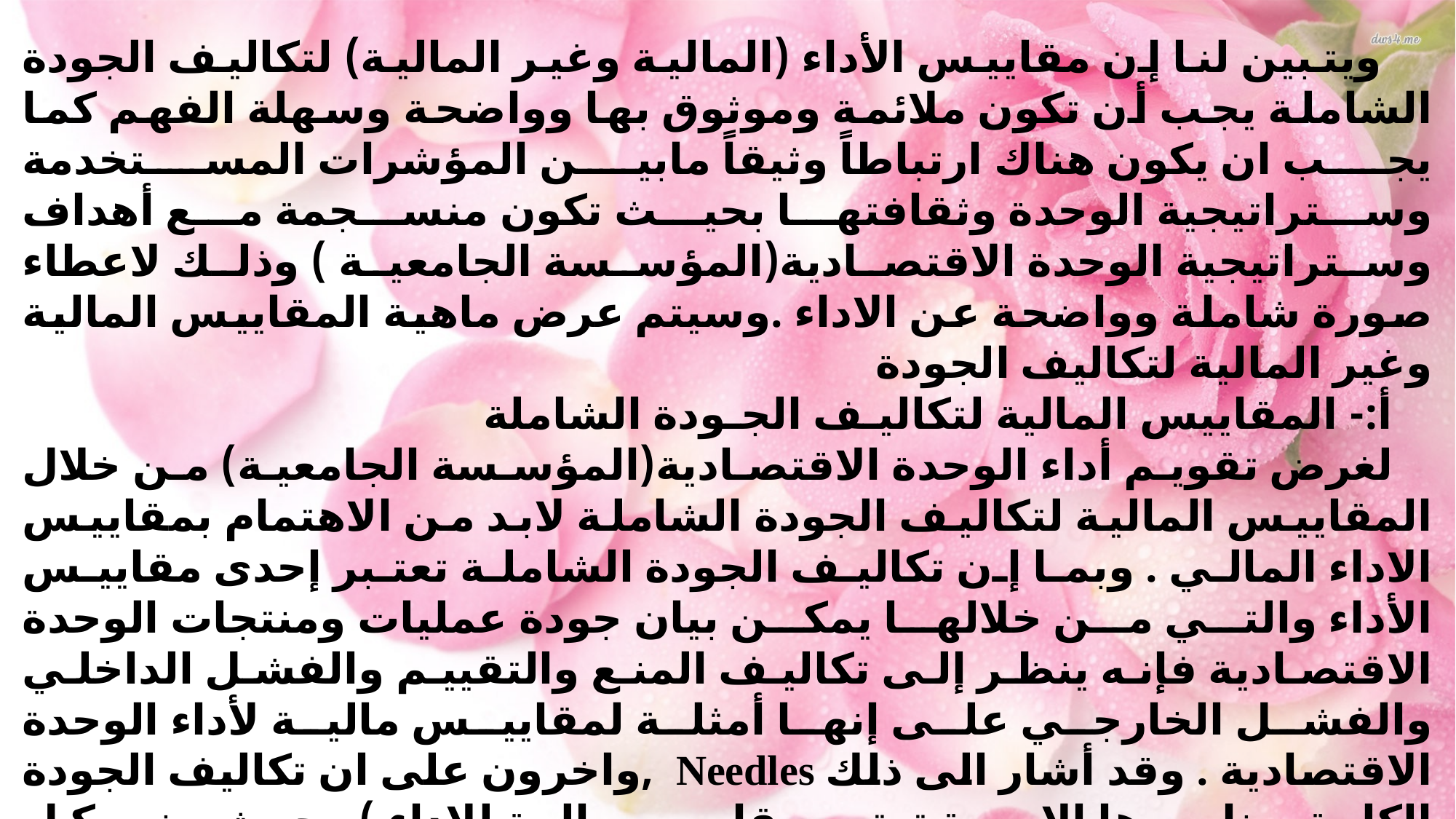

ويتبين لنا إن مقاييس الأداء (المالية وغير المالية) لتكاليف الجودة الشاملة يجب أن تكون ملائمة وموثوق بها وواضحة وسهلة الفهم كما يجب ان يكون هناك ارتباطاً وثيقاً مابين المؤشرات المستخدمة وستراتيجية الوحدة وثقافتها بحيث تكون منسجمة مع أهداف وستراتيجية الوحدة الاقتصادية(المؤسسة الجامعية ) وذلك لاعطاء صورة شاملة وواضحة عن الاداء .وسيتم عرض ماهية المقاييس المالية وغير المالية لتكاليف الجودة
أ:- المقاييس المالية لتكاليـف الجـودة الشاملة
لغرض تقويم أداء الوحدة الاقتصادية(المؤسسة الجامعية) من خلال المقاييس المالية لتكاليف الجودة الشاملة لابد من الاهتمام بمقاييس الاداء المالي . وبما إن تكاليف الجودة الشاملة تعتبر إحدى مقاييس الأداء والتي من خلالها يمكن بيان جودة عمليات ومنتجات الوحدة الاقتصادية فإنه ينظر إلى تكاليف المنع والتقييم والفشل الداخلي والفشل الخارجي على إنها أمثلة لمقاييس مالية لأداء الوحدة الاقتصادية . وقد أشار الى ذلك Needles  ,واخرون على ان تكاليف الجودة الكلية بعناصرها الاربعة تعتبر مقاييس مالية للاداء.),  حيث يضم كل عنصر من كلف الجودة الشامله على مجموعة من التكاليف والاتي توضيح لهذه العناصر في مؤسسات التعليم العالي والبحث العلمي الخاص بالدراسات العليا .